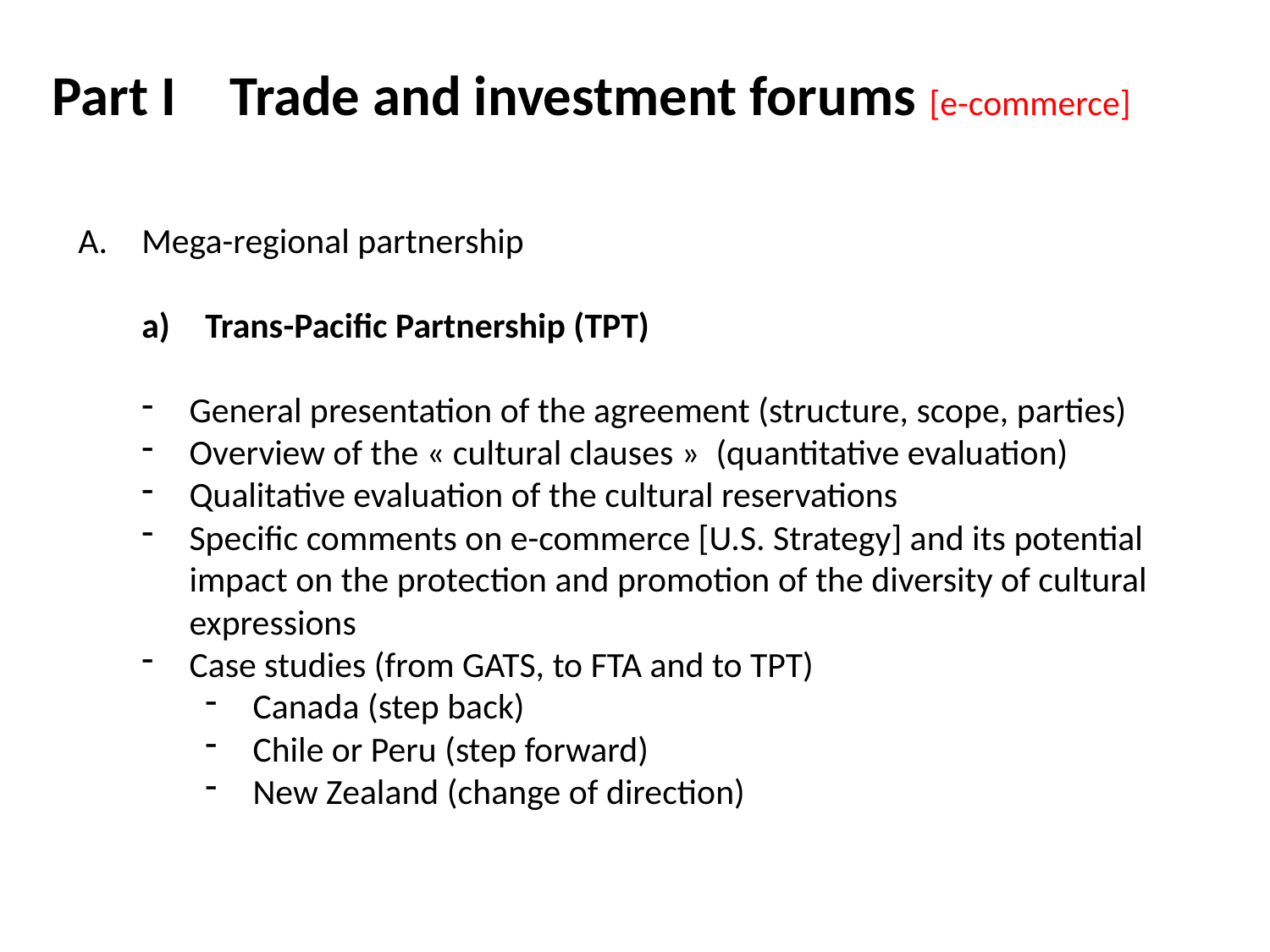

Part I	    Trade and investment forums [e-commerce]

Mega-regional partnership

Trans-Pacific Partnership (TPT)

General presentation of the agreement (structure, scope, parties)
Overview of the « cultural clauses »  (quantitative evaluation)
Qualitative evaluation of the cultural reservations
Specific comments on e-commerce [U.S. Strategy] and its potential impact on the protection and promotion of the diversity of cultural expressions
Case studies (from GATS, to FTA and to TPT)
Canada (step back)
Chile or Peru (step forward)
New Zealand (change of direction)